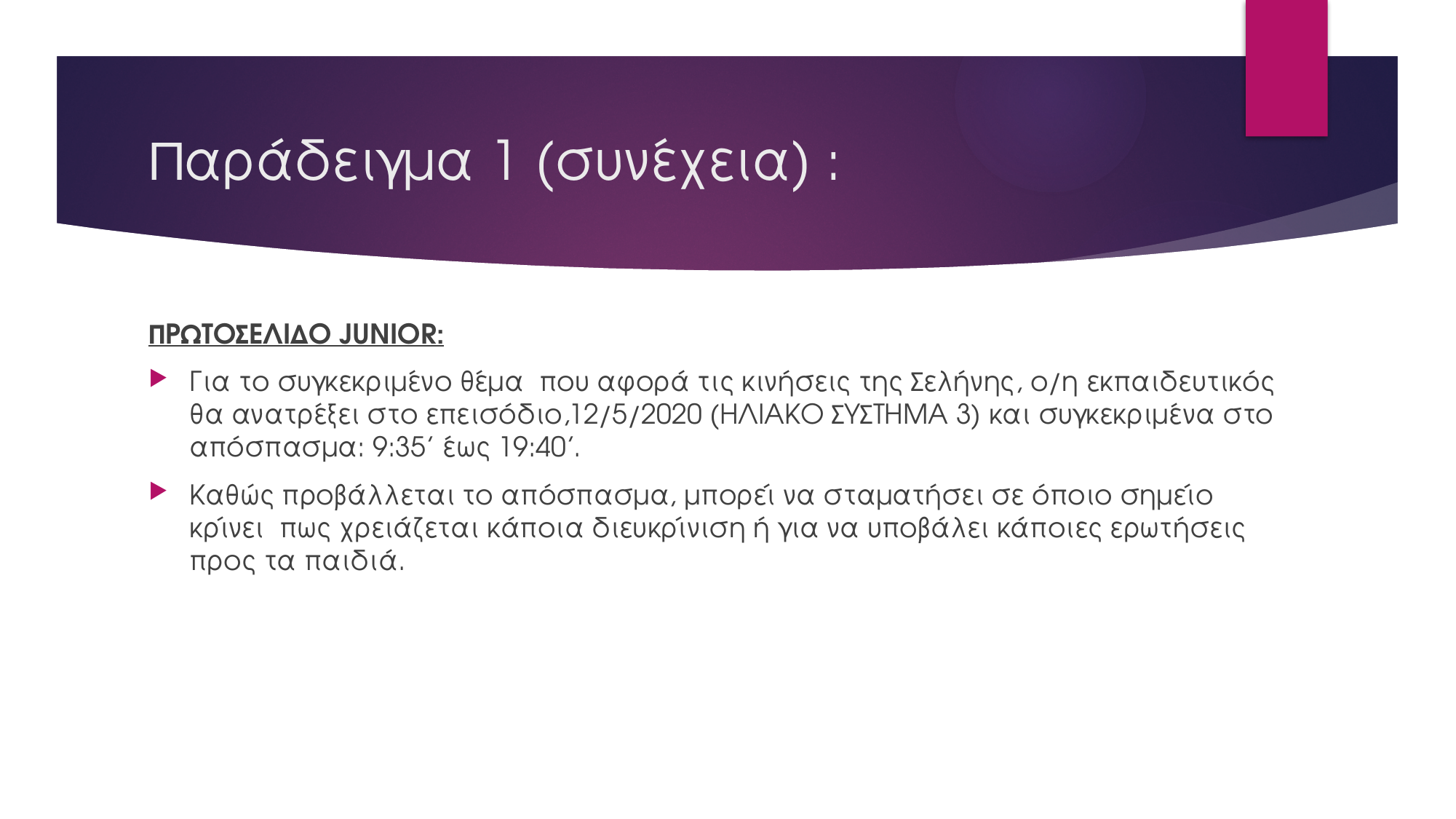

# Παράδειγμα 1 (συνέχεια) :
ΠΡΩΤΟΣΕΛΙΔΟ JUNIΟR:
Για το συγκεκριμένο θέμα  που αφορά τις κινήσεις της Σελήνης, ο/η εκπαιδευτικός θα ανατρέξει στο επεισόδιο,12/5/2020 (ΗΛΙΑΚΟ ΣΥΣΤΗΜΑ 3) και συγκεκριμένα στο απόσπασμα: 9:35’ έως 19:40’.
Καθώς προβάλλεται το απόσπασμα, μπορεί να σταματήσει σε όποιο σημείο κρίνει  πως χρειάζεται κάποια διευκρίνιση ή για να υποβάλει κάποιες ερωτήσεις προς τα παιδιά.